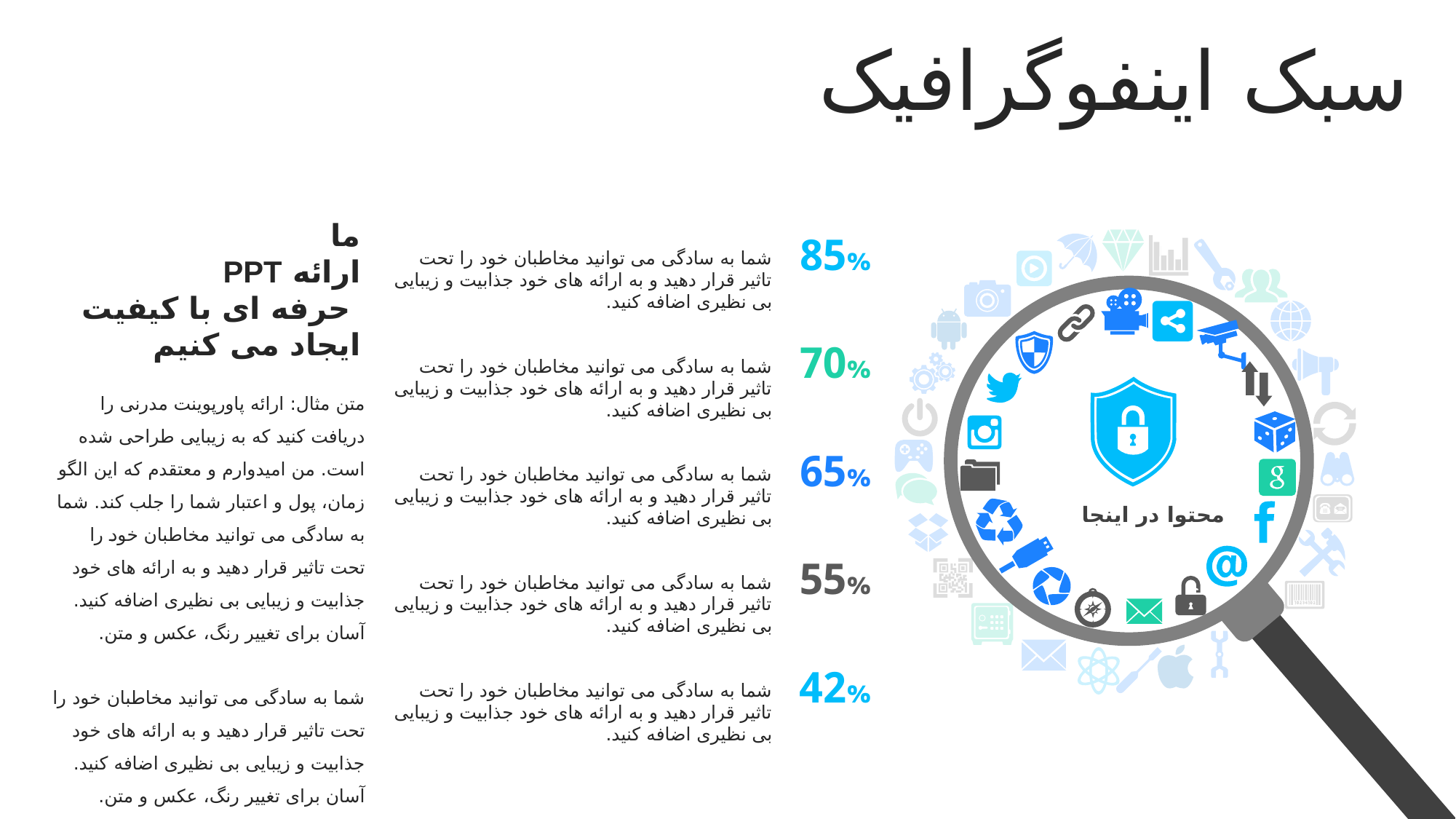

سبک اینفوگرافیک

ما
ارائه PPT
 حرفه ای با کیفیت
ایجاد می کنیم
85%

شما به سادگی می توانید مخاطبان خود را تحت تاثیر قرار دهید و به ارائه های خود جذابیت و زیبایی بی نظیری اضافه کنید.

70%
شما به سادگی می توانید مخاطبان خود را تحت تاثیر قرار دهید و به ارائه های خود جذابیت و زیبایی بی نظیری اضافه کنید.
متن مثال: ارائه پاورپوینت مدرنی را دریافت کنید که به زیبایی طراحی شده است. من امیدوارم و معتقدم که این الگو زمان، پول و اعتبار شما را جلب کند. شما به سادگی می توانید مخاطبان خود را تحت تاثیر قرار دهید و به ارائه های خود جذابیت و زیبایی بی نظیری اضافه کنید. آسان برای تغییر رنگ، عکس و متن.

شما به سادگی می توانید مخاطبان خود را تحت تاثیر قرار دهید و به ارائه های خود جذابیت و زیبایی بی نظیری اضافه کنید. آسان برای تغییر رنگ، عکس و متن.

65%
شما به سادگی می توانید مخاطبان خود را تحت تاثیر قرار دهید و به ارائه های خود جذابیت و زیبایی بی نظیری اضافه کنید.
محتوا در اینجا
55%
شما به سادگی می توانید مخاطبان خود را تحت تاثیر قرار دهید و به ارائه های خود جذابیت و زیبایی بی نظیری اضافه کنید.
42%
شما به سادگی می توانید مخاطبان خود را تحت تاثیر قرار دهید و به ارائه های خود جذابیت و زیبایی بی نظیری اضافه کنید.